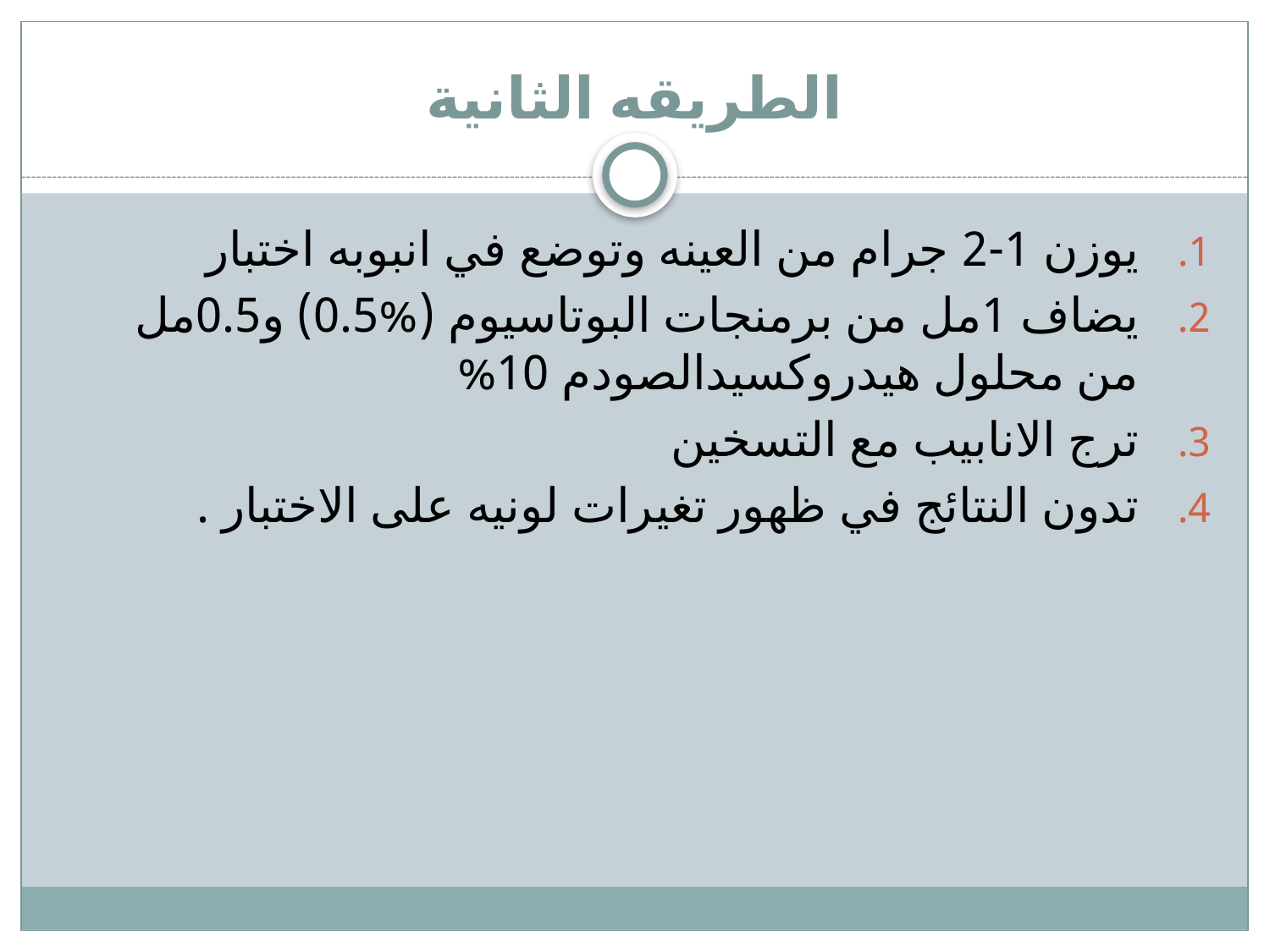

# الطريقه الثانية
يوزن 1-2 جرام من العينه وتوضع في انبوبه اختبار
يضاف 1مل من برمنجات البوتاسيوم (%0.5) و0.5مل  من محلول هيدروكسيدالصودم 10%
ترج الانابيب مع التسخين
تدون النتائج في ظهور تغيرات لونيه على الاختبار .